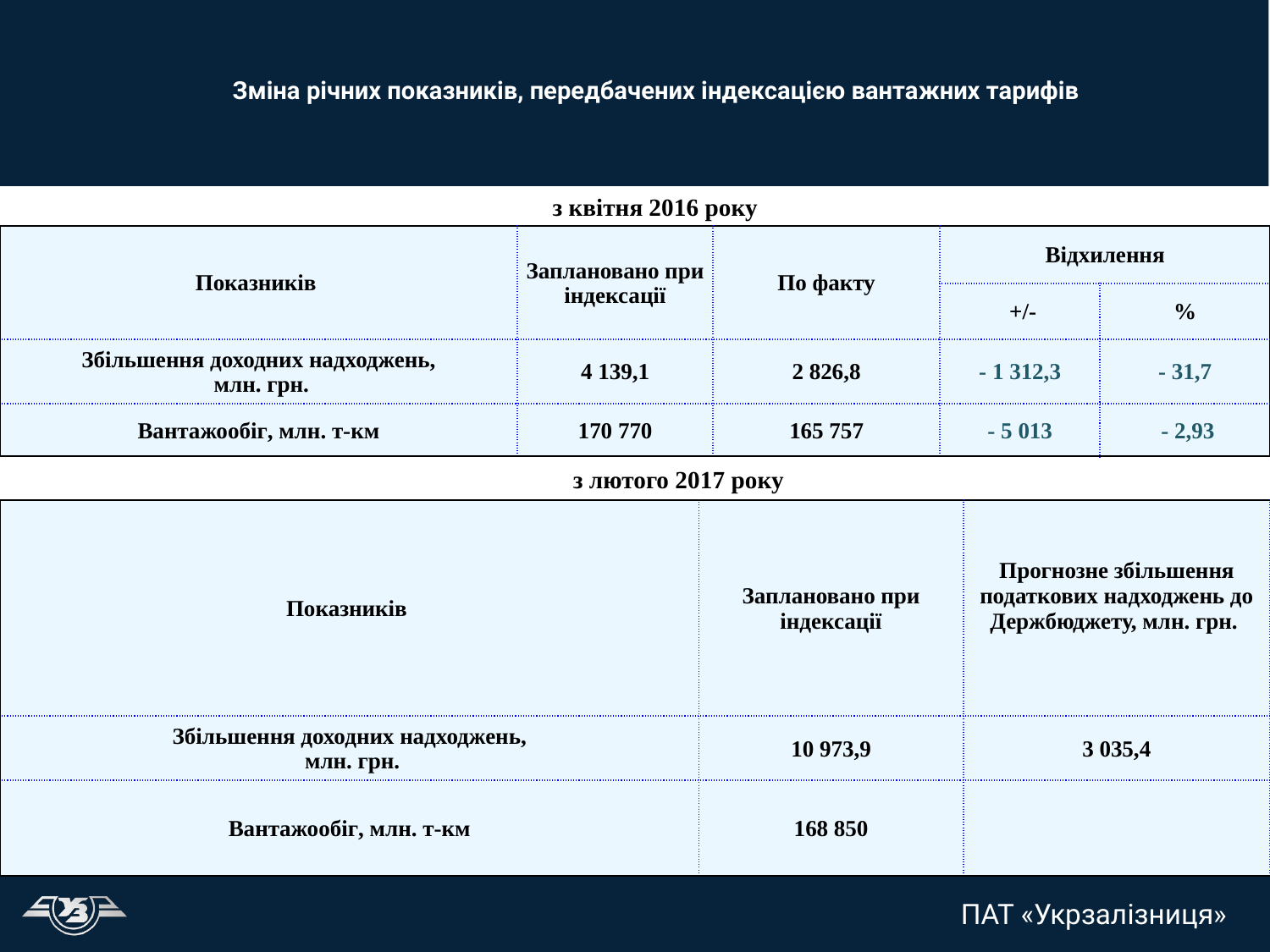

Зміна річних показників, передбачених індексацією вантажних тарифів
з квітня 2016 року
| Показників | Заплановано при індексації | По факту | Відхилення |  |
| --- | --- | --- | --- | --- |
|  |  |  | +/- | % |
| Збільшення доходних надходжень, млн. грн. | 4 139,1 | 2 826,8 | - 1 312,3 | - 31,7 |
| Вантажообіг, млн. т-км | 170 770 | 165 757 | - 5 013 | - 2,93 |
з лютого 2017 року
| Показників | Заплановано при індексації | Прогнозне збільшення податкових надходжень до Держбюджету, млн. грн. |
| --- | --- | --- |
| Збільшення доходних надходжень, млн. грн. | 10 973,9 | 3 035,4 |
| Вантажообіг, млн. т-км | 168 850 |  |